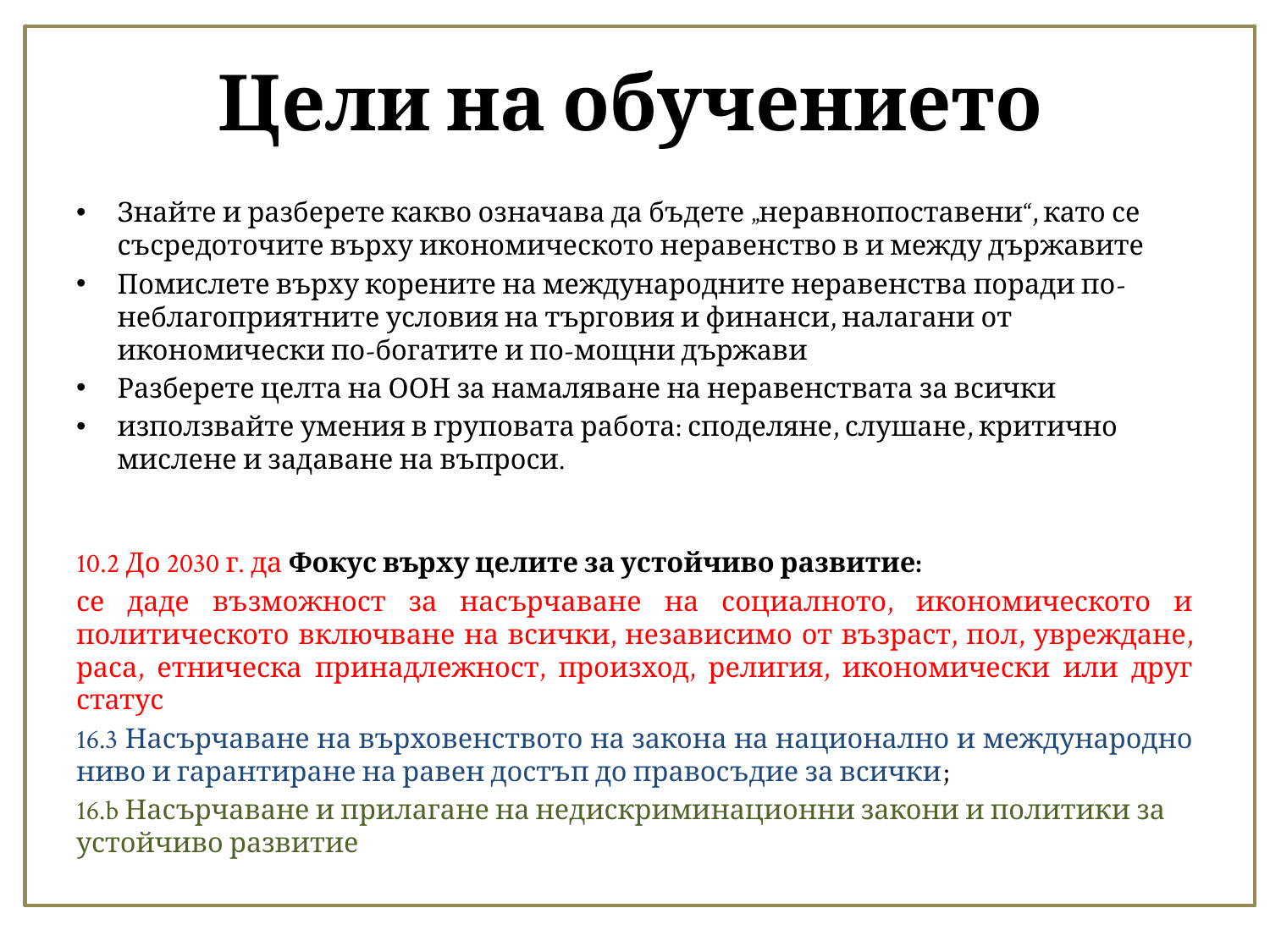

# Цели на обучението
Знайте и разберете какво означава да бъдете „неравнопоставени“, като се съсредоточите върху икономическото неравенство в и между държавите
Помислете върху корените на международните неравенства поради по-неблагоприятните условия на търговия и финанси, налагани от икономически по-богатите и по-мощни държави
Разберете целта на ООН за намаляване на неравенствата за всички
използвайте умения в груповата работа: споделяне, слушане, критично мислене и задаване на въпроси.

10.2 До 2030 г. да Фокус върху целите за устойчиво развитие:
се даде възможност за насърчаване на социалното, икономическото и политическото включване на всички, независимо от възраст, пол, увреждане, раса, етническа принадлежност, произход, религия, икономически или друг статус
16.3 Насърчаване на върховенството на закона на национално и международно ниво и гарантиране на равен достъп до правосъдие за всички;
16.b Насърчаване и прилагане на недискриминационни закони и политики за устойчиво развитие